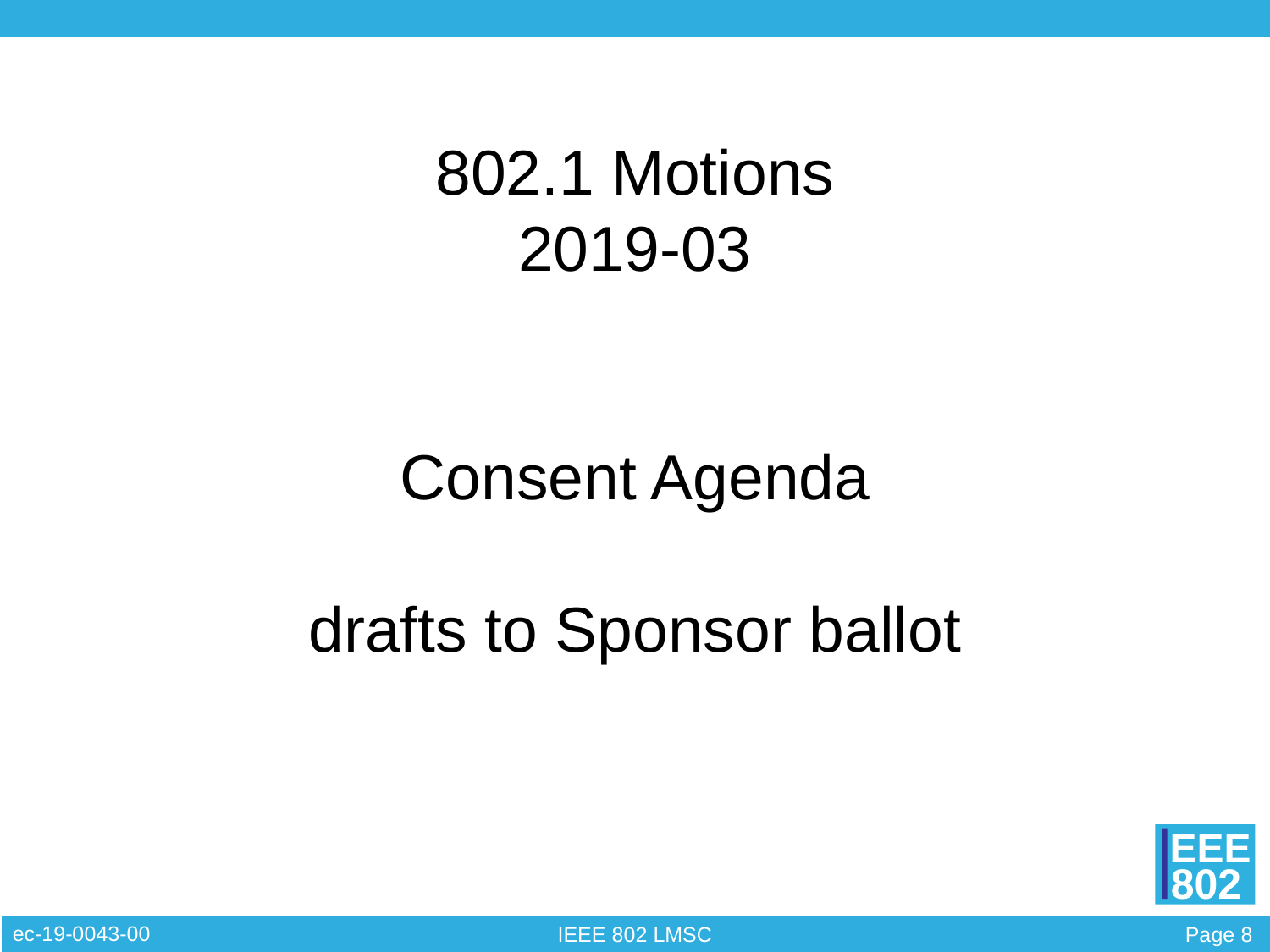

# 802.1 Motions 2019-03 Consent Agenda drafts to Sponsor ballot